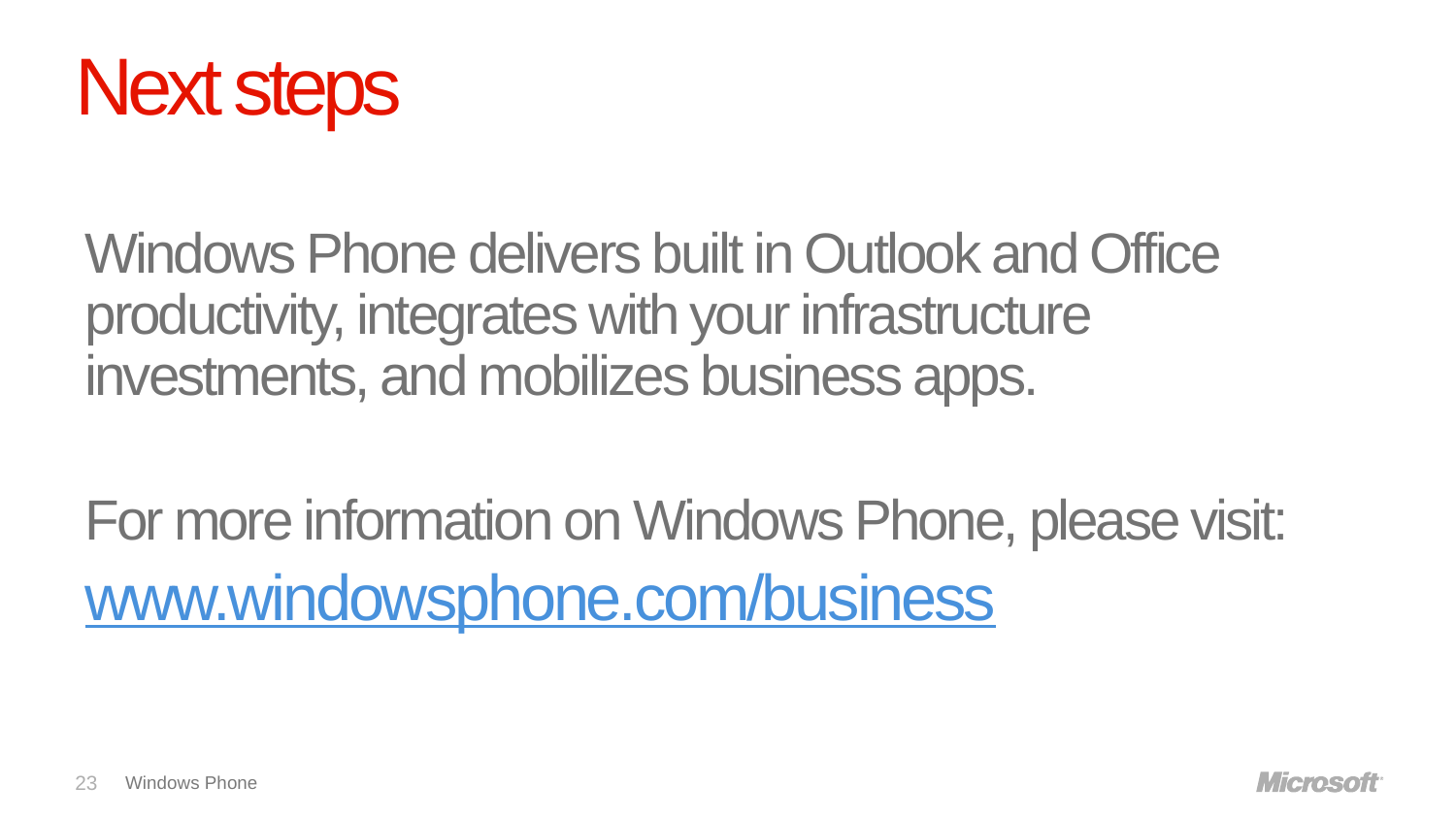

# Next steps
Windows Phone delivers built in Outlook and Office productivity, integrates with your infrastructure
investments, and mobilizes business apps.

For more information on Windows Phone, please visit:
www.windowsphone.com/business
23